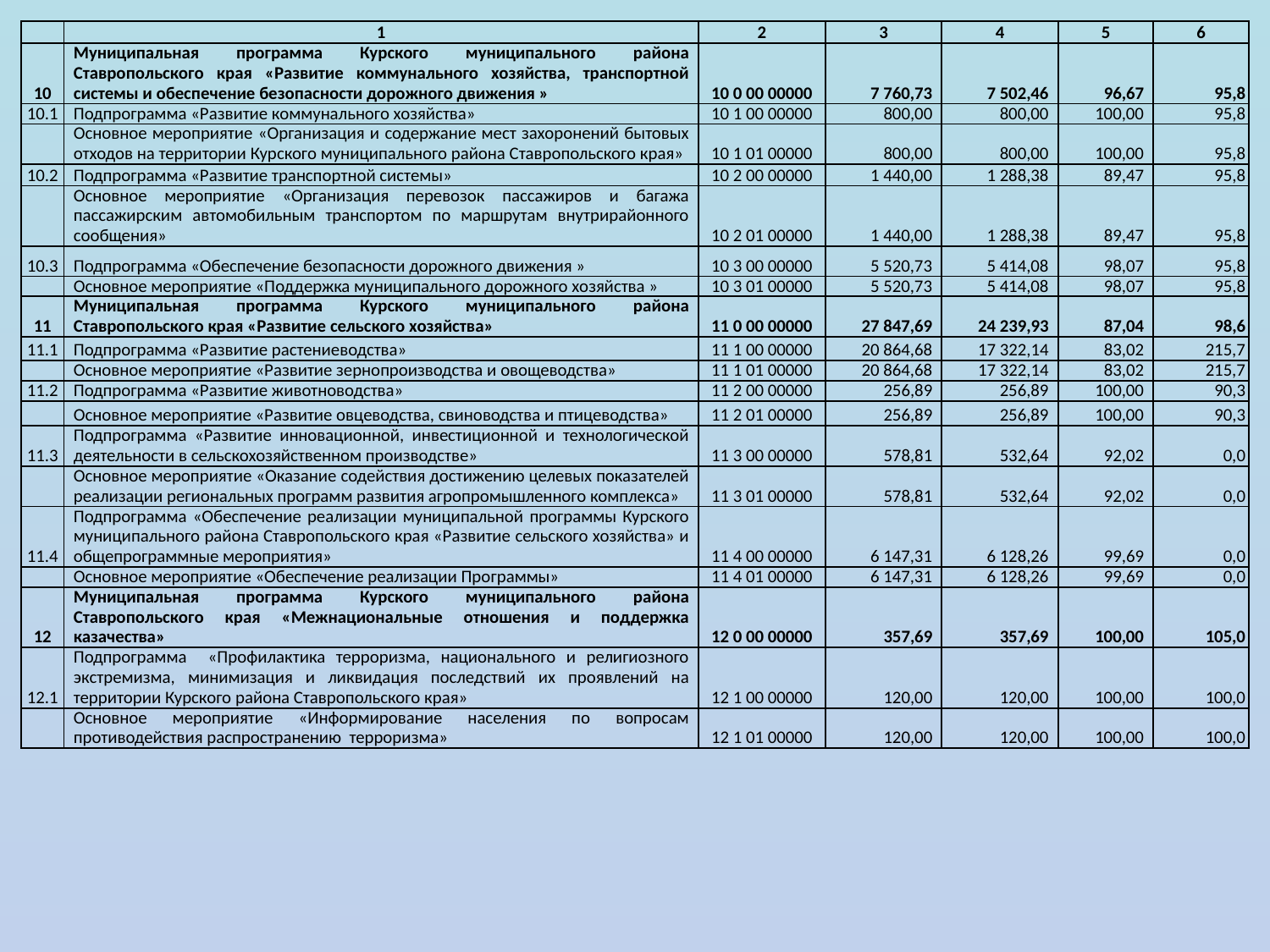

|  | 1 | 2 | 3 | 4 | 5 | 6 |
| --- | --- | --- | --- | --- | --- | --- |
| 10 | Муниципальная программа Курского муниципального района Ставропольского края «Развитие коммунального хозяйства, транспортной системы и обеспечение безопасности дорожного движения » | 10 0 00 00000 | 7 760,73 | 7 502,46 | 96,67 | 95,8 |
| 10.1 | Подпрограмма «Развитие коммунального хозяйства» | 10 1 00 00000 | 800,00 | 800,00 | 100,00 | 95,8 |
|  | Основное мероприятие «Организация и содержание мест захоронений бытовых отходов на территории Курского муниципального района Ставропольского края» | 10 1 01 00000 | 800,00 | 800,00 | 100,00 | 95,8 |
| 10.2 | Подпрограмма «Развитие транспортной системы» | 10 2 00 00000 | 1 440,00 | 1 288,38 | 89,47 | 95,8 |
|  | Основное мероприятие «Организация перевозок пассажиров и багажа пассажирским автомобильным транспортом по маршрутам внутрирайонного сообщения» | 10 2 01 00000 | 1 440,00 | 1 288,38 | 89,47 | 95,8 |
| 10.3 | Подпрограмма «Обеспечение безопасности дорожного движения » | 10 3 00 00000 | 5 520,73 | 5 414,08 | 98,07 | 95,8 |
|  | Основное мероприятие «Поддержка муниципального дорожного хозяйства » | 10 3 01 00000 | 5 520,73 | 5 414,08 | 98,07 | 95,8 |
| 11 | Муниципальная программа Курского муниципального района Ставропольского края «Развитие сельского хозяйства» | 11 0 00 00000 | 27 847,69 | 24 239,93 | 87,04 | 98,6 |
| 11.1 | Подпрограмма «Развитие растениеводства» | 11 1 00 00000 | 20 864,68 | 17 322,14 | 83,02 | 215,7 |
|  | Основное мероприятие «Развитие зернопроизводства и овощеводства» | 11 1 01 00000 | 20 864,68 | 17 322,14 | 83,02 | 215,7 |
| 11.2 | Подпрограмма «Развитие животноводства» | 11 2 00 00000 | 256,89 | 256,89 | 100,00 | 90,3 |
|  | Основное мероприятие «Развитие овцеводства, свиноводства и птицеводства» | 11 2 01 00000 | 256,89 | 256,89 | 100,00 | 90,3 |
| 11.3 | Подпрограмма «Развитие инновационной, инвестиционной и технологической деятельности в сельскохозяйственном производстве» | 11 3 00 00000 | 578,81 | 532,64 | 92,02 | 0,0 |
|  | Основное мероприятие «Оказание содействия достижению целевых показателей реализации региональных программ развития агропромышленного комплекса» | 11 3 01 00000 | 578,81 | 532,64 | 92,02 | 0,0 |
| 11.4 | Подпрограмма «Обеспечение реализации муниципальной программы Курского муниципального района Ставропольского края «Развитие сельского хозяйства» и общепрограммные мероприятия» | 11 4 00 00000 | 6 147,31 | 6 128,26 | 99,69 | 0,0 |
|  | Основное мероприятие «Обеспечение реализации Программы» | 11 4 01 00000 | 6 147,31 | 6 128,26 | 99,69 | 0,0 |
| 12 | Муниципальная программа Курского муниципального района Ставропольского края «Межнациональные отношения и поддержка казачества» | 12 0 00 00000 | 357,69 | 357,69 | 100,00 | 105,0 |
| 12.1 | Подпрограмма «Профилактика терроризма, национального и религиозного экстремизма, минимизация и ликвидация последствий их проявлений на территории Курского района Ставропольского края» | 12 1 00 00000 | 120,00 | 120,00 | 100,00 | 100,0 |
|  | Основное мероприятие «Информирование населения по вопросам противодействия распространению терроризма» | 12 1 01 00000 | 120,00 | 120,00 | 100,00 | 100,0 |